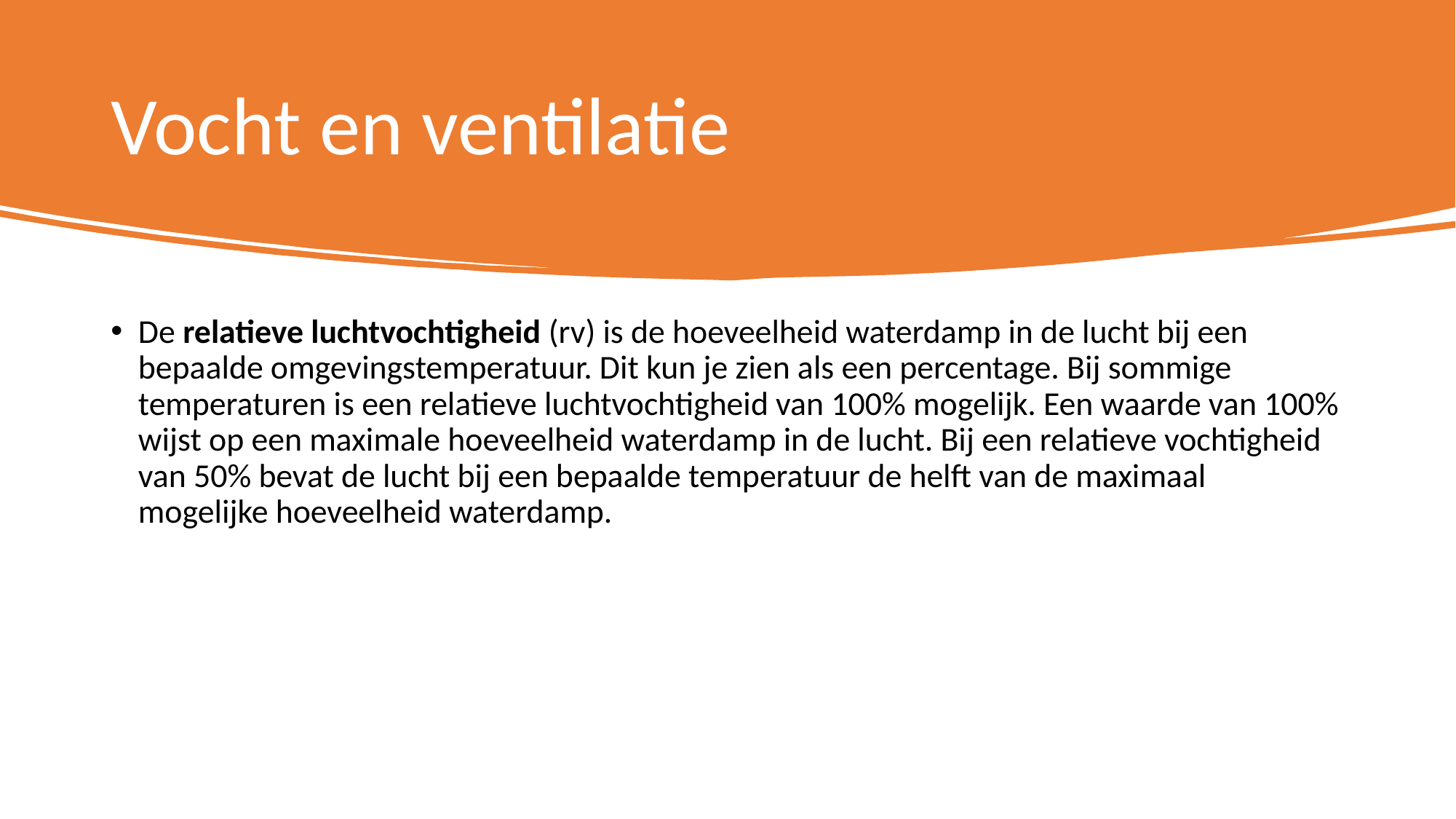

# Vocht en ventilatie
De relatieve luchtvochtigheid (rv) is de hoeveelheid waterdamp in de lucht bij een bepaalde omgevingstemperatuur. Dit kun je zien als een percentage. Bij sommige temperaturen is een relatieve luchtvochtigheid van 100% mogelijk. Een waarde van 100% wijst op een maximale hoeveelheid waterdamp in de lucht. Bij een relatieve vochtigheid van 50% bevat de lucht bij een bepaalde temperatuur de helft van de maximaal mogelijke hoeveelheid waterdamp.